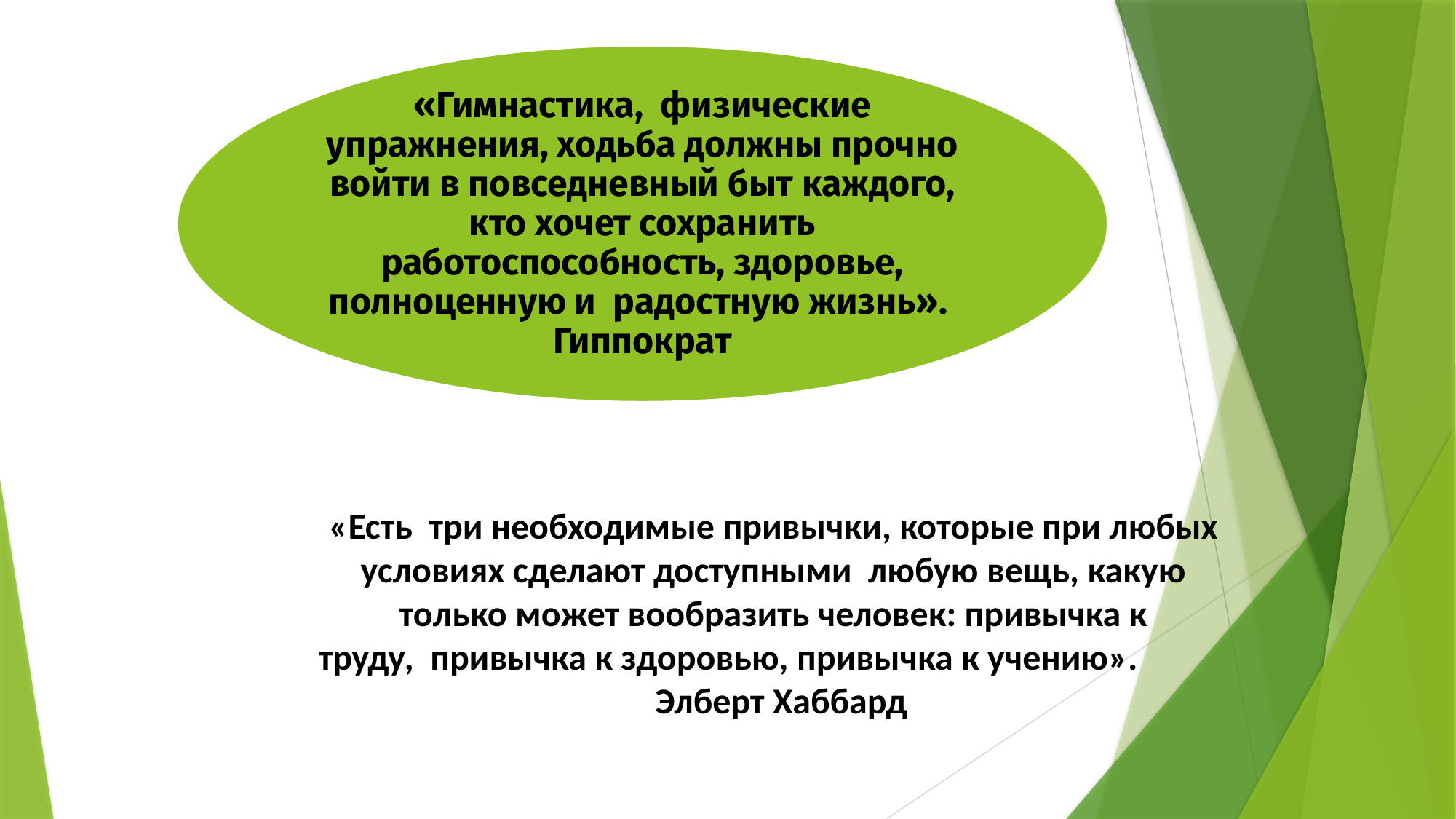

«Гимнастика,  физические упражнения, ходьба должны прочно войти в повседневный быт каждого, кто хочет сохранить работоспособность, здоровье, полноценную и  радостную жизнь».  Гиппократ

«Есть  три необходимые привычки, которые при любых условиях сделают доступными  любую вещь, какую только может вообразить человек: привычка к труду,  привычка к здоровью, привычка к учению».              Элберт Хаббард